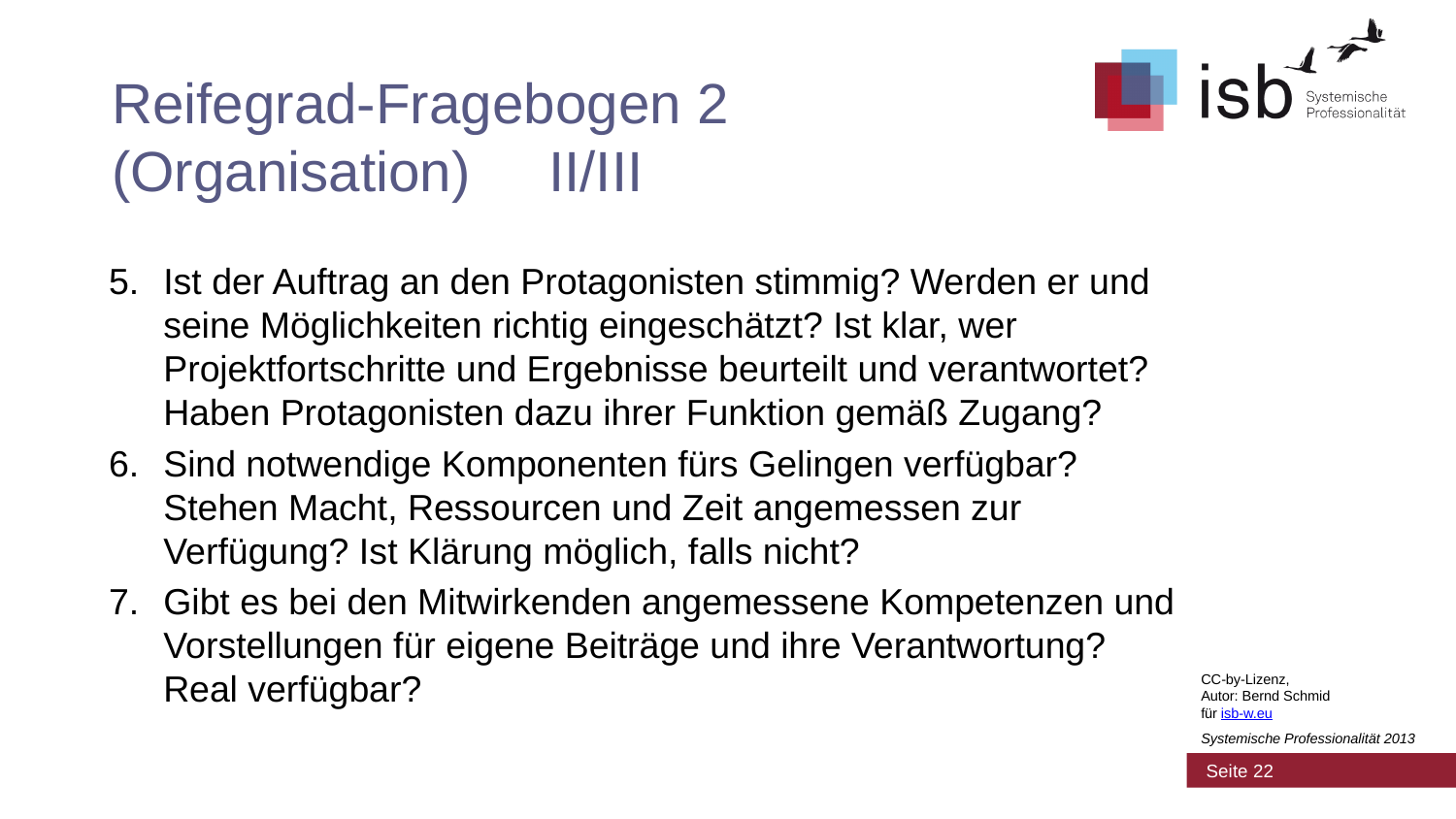

# Reifegrad-Fragebogen 2 (Organisation) 	II/III
Ist der Auftrag an den Protagonisten stimmig? Werden er und seine Möglichkeiten richtig eingeschätzt? Ist klar, wer Projektfortschritte und Ergebnisse beurteilt und verantwortet? Haben Protagonisten dazu ihrer Funktion gemäß Zugang?
Sind notwendige Komponenten fürs Gelingen verfügbar? Stehen Macht, Ressourcen und Zeit angemessen zur Verfügung? Ist Klärung möglich, falls nicht?
Gibt es bei den Mitwirkenden angemessene Kompetenzen und Vorstellungen für eigene Beiträge und ihre Verantwortung? Real verfügbar?

CC-by-Lizenz,
Autor: Bernd Schmid
für isb-w.eu
Systemische Professionalität 2013
 Seite 22